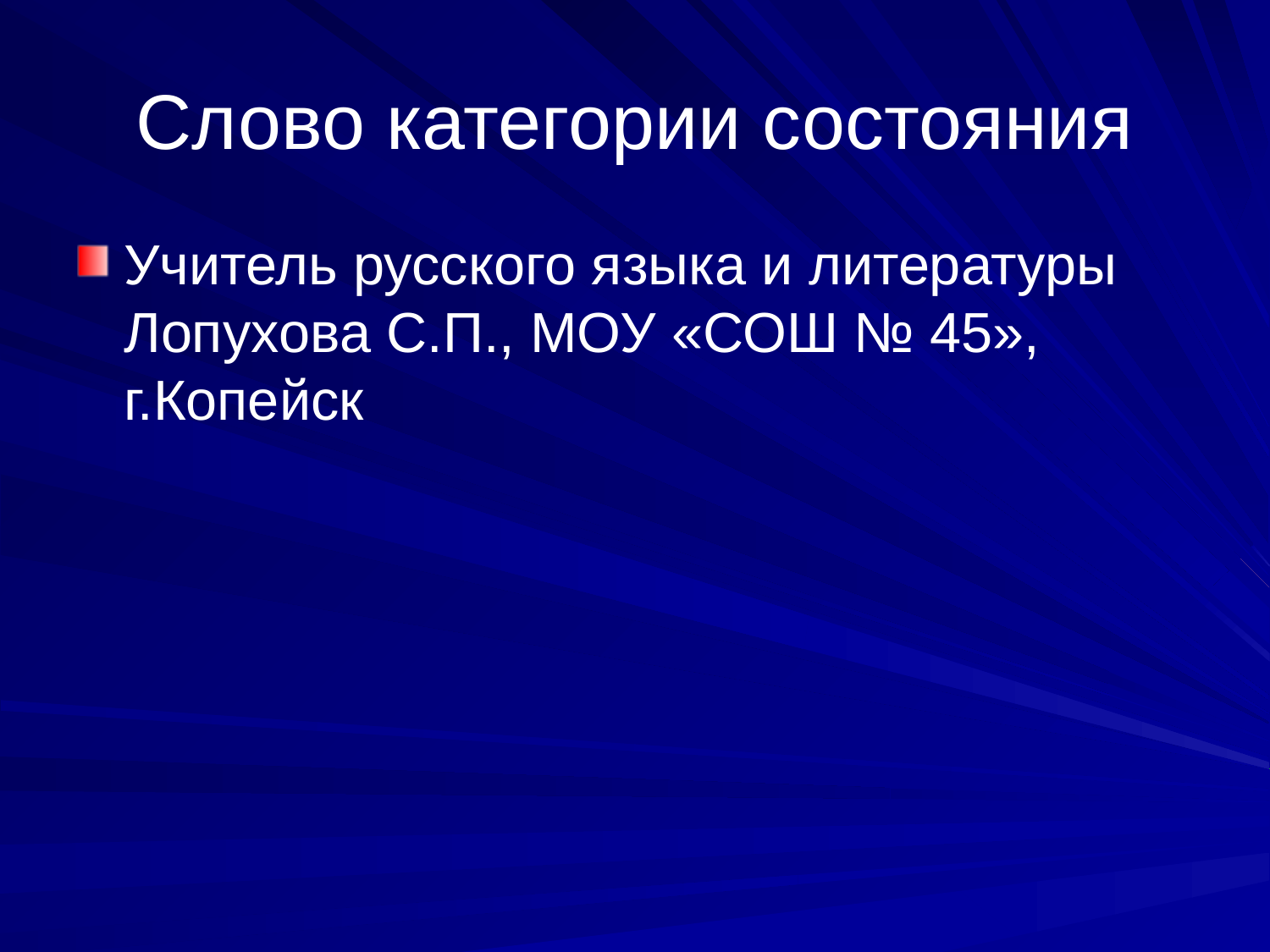

# Слово категории состояния
Учитель русского языка и литературы Лопухова С.П., МОУ «СОШ № 45», г.Копейск